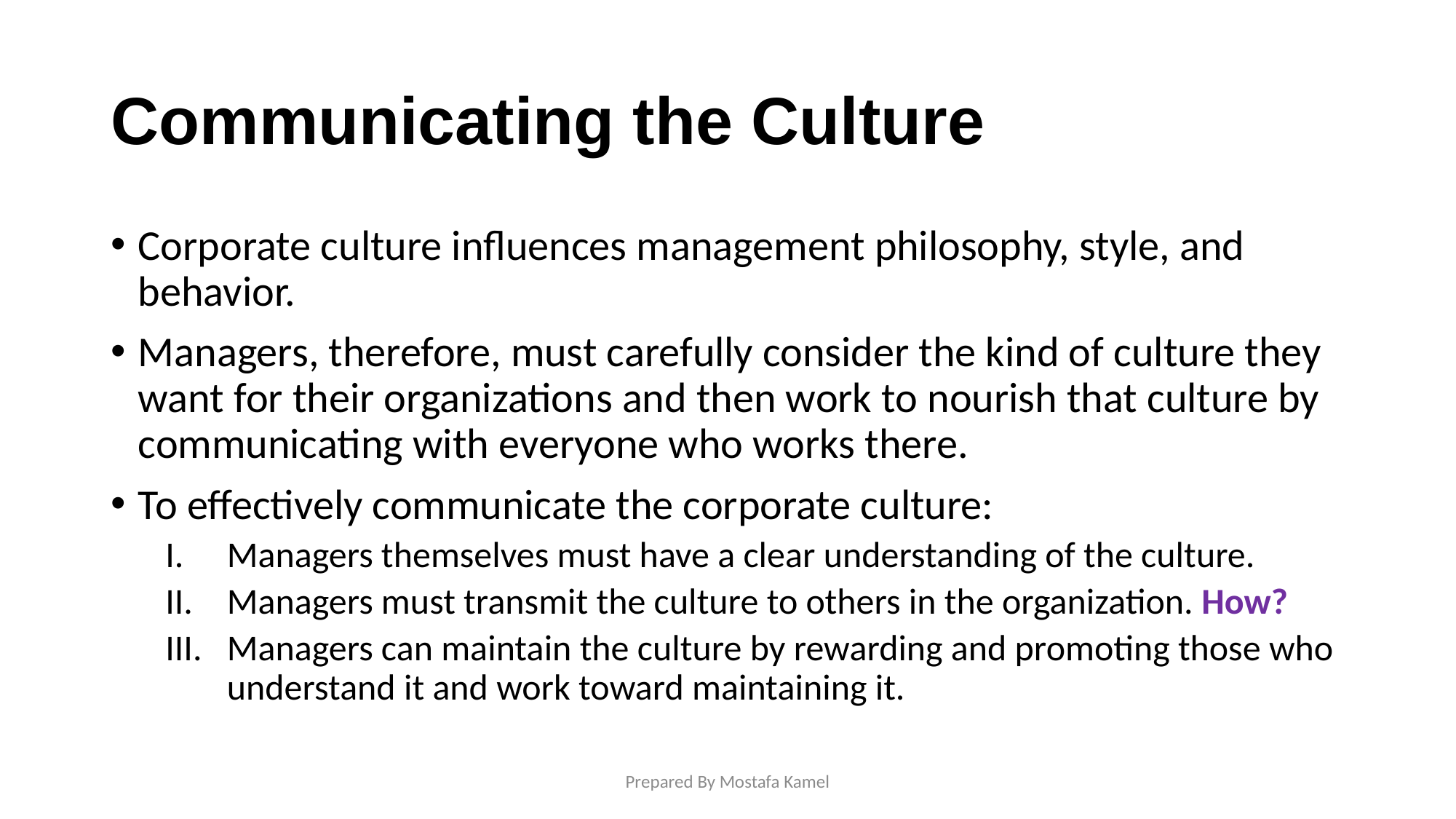

# Communicating the Culture
Corporate culture influences management philosophy, style, and behavior.
Managers, therefore, must carefully consider the kind of culture they want for their organizations and then work to nourish that culture by communicating with everyone who works there.
To effectively communicate the corporate culture:
Managers themselves must have a clear understanding of the culture.
Managers must transmit the culture to others in the organization. How?
Managers can maintain the culture by rewarding and promoting those who understand it and work toward maintaining it.
Prepared By Mostafa Kamel